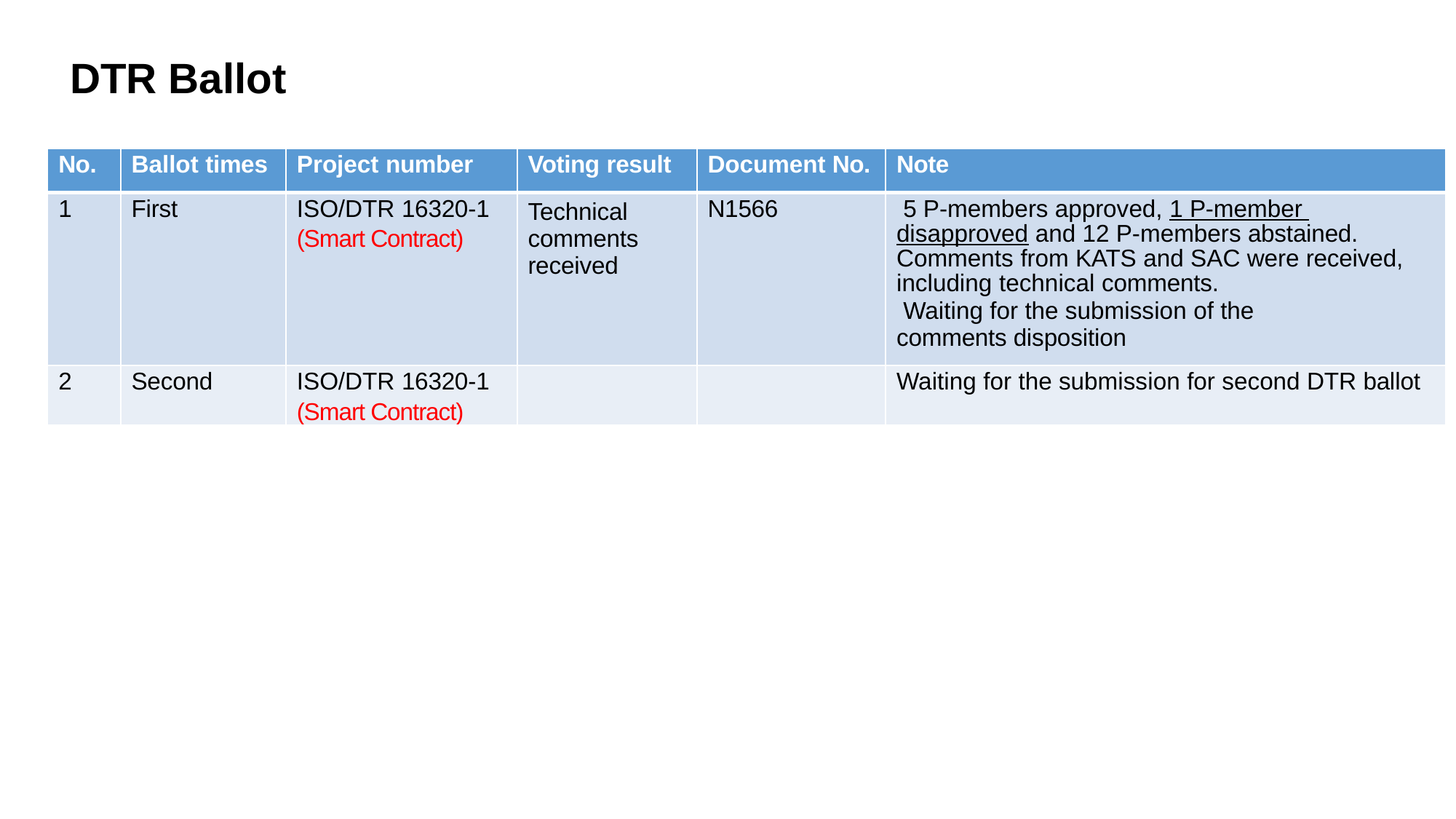

DTR Ballot
| No. | Ballot times | Project number | Voting result | Document No. | Note |
| --- | --- | --- | --- | --- | --- |
| 1 | First | ISO/DTR 16320-1 (Smart Contract) | Technical comments received | N1566 | 5 P-members approved, 1 P-member disapproved and 12 P-members abstained. Comments from KATS and SAC were received, including technical comments. Waiting for the submission of the comments disposition |
| 2 | Second | ISO/DTR 16320-1 (Smart Contract) |  |  | Waiting for the submission for second DTR ballot |